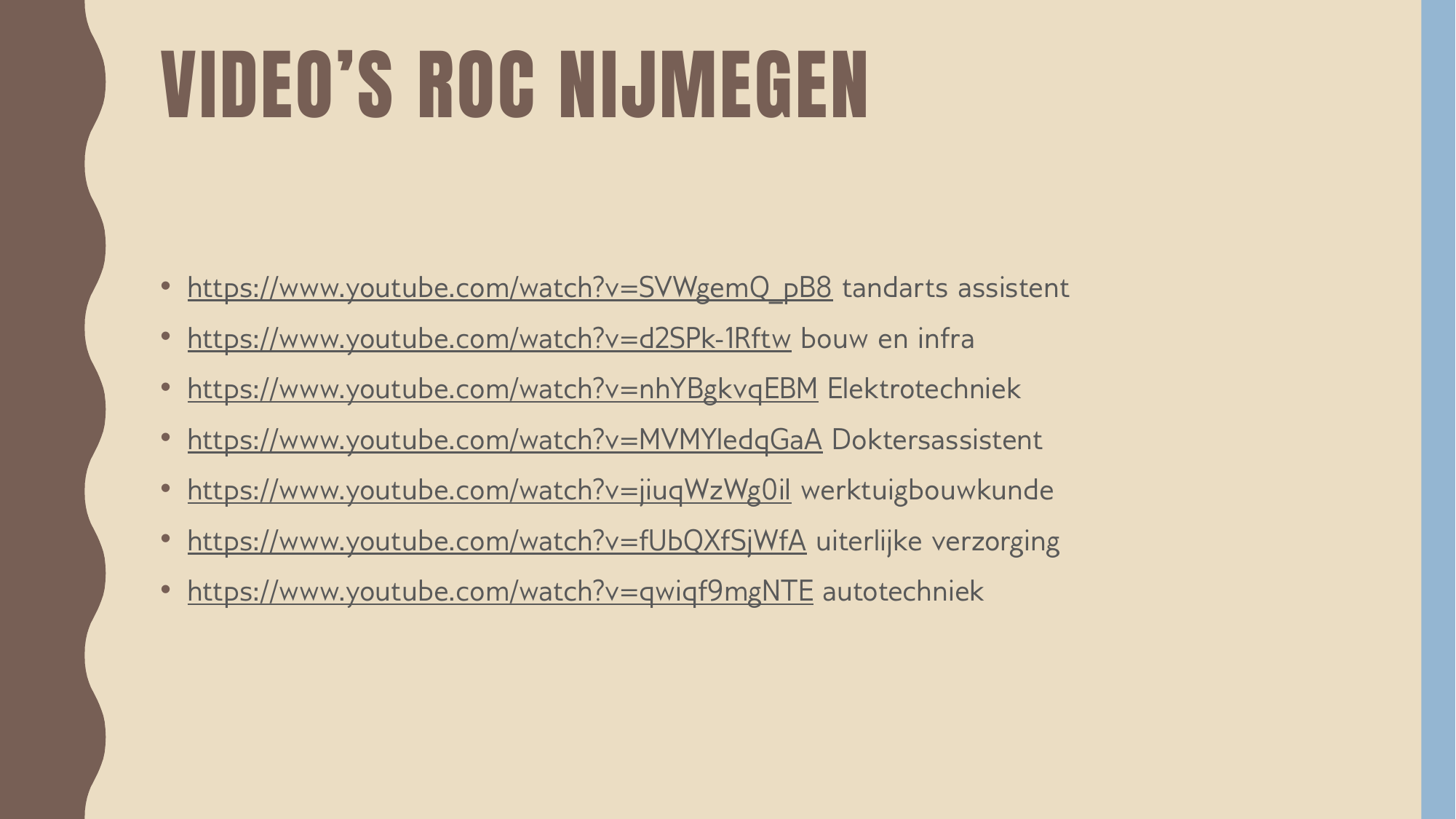

# Video’s ROC nijmegen
https://www.youtube.com/watch?v=SVWgemQ_pB8 tandarts assistent
https://www.youtube.com/watch?v=d2SPk-1Rftw bouw en infra
https://www.youtube.com/watch?v=nhYBgkvqEBM Elektrotechniek
https://www.youtube.com/watch?v=MVMYledqGaA Doktersassistent
https://www.youtube.com/watch?v=jiuqWzWg0iI werktuigbouwkunde
https://www.youtube.com/watch?v=fUbQXfSjWfA uiterlijke verzorging
https://www.youtube.com/watch?v=qwiqf9mgNTE autotechniek